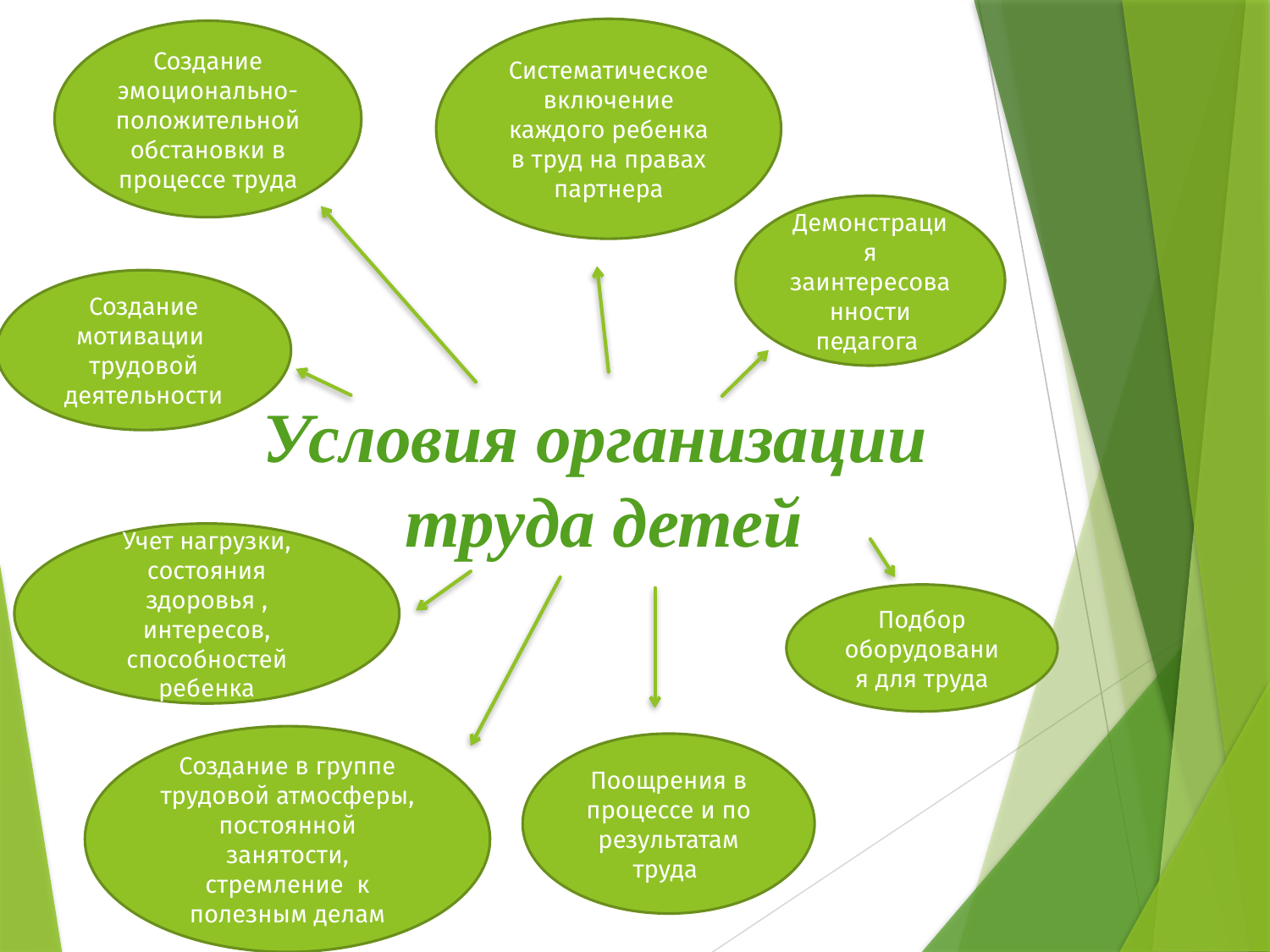

Систематическое включение каждого ребенка в труд на правах партнера
Создание эмоционально-положительной обстановки в процессе труда
Демонстрация заинтересованности педагога
Создание мотивации  трудовой деятельности
Условия организации
 труда детей
Учет нагрузки, состояния здоровья , интересов, способностей ребенка
Подбор оборудования для труда
Создание в группе трудовой атмосферы, постоянной занятости, стремление  к полезным делам
Поощрения в процессе и по результатам труда